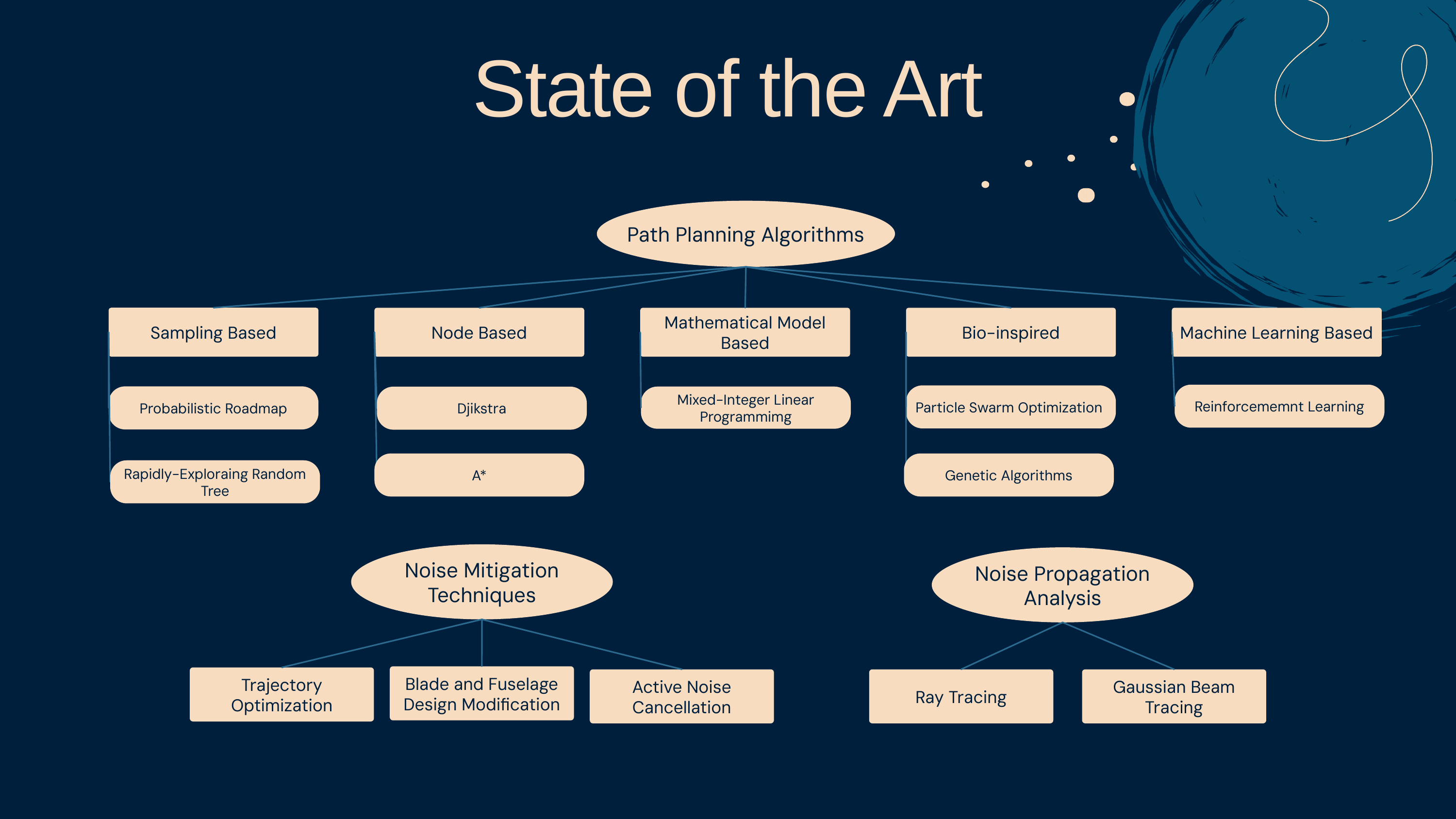

State of the Art

Path Planning Algorithms

Sampling Based

Node Based

Mathematical Model Based

Bio-inspired

Machine Learning Based

Reinforcememnt Learning

Particle Swarm Optimization

Probabilistic Roadmap

Mixed-Integer Linear Programmimg

Djikstra

A*

Genetic Algorithms

Rapidly-Exploraing Random Tree

Noise Mitigation Techniques

Noise Propagation Analysis

Blade and Fuselage Design Modification

Trajectory Optimization

Active Noise Cancellation

Ray Tracing

Gaussian Beam Tracing